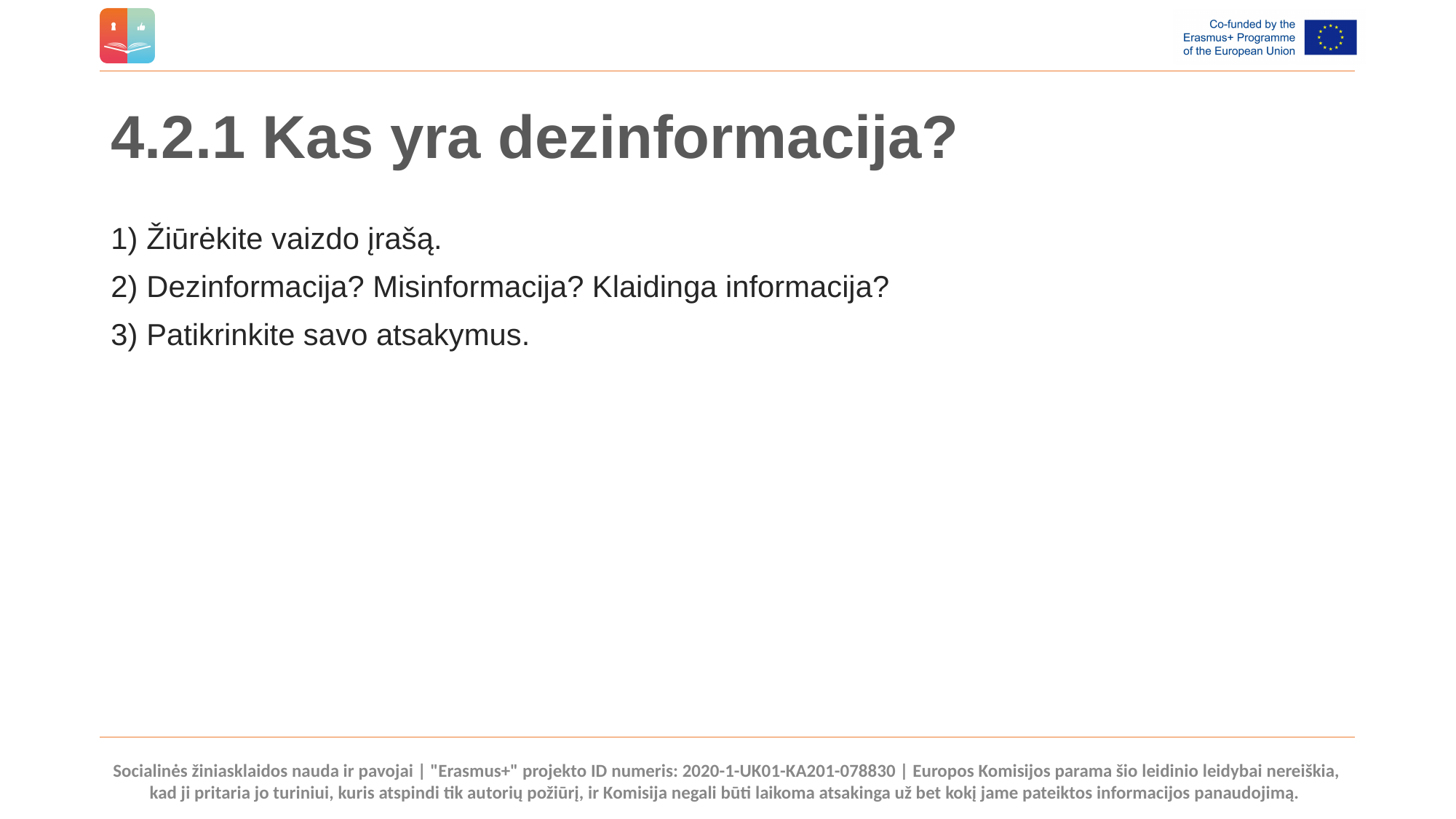

# 4.2.1 Kas yra dezinformacija?
 Žiūrėkite vaizdo įrašą.
 Dezinformacija? Misinformacija? Klaidinga informacija?
 Patikrinkite savo atsakymus.
Socialinės žiniasklaidos nauda ir pavojai | "Erasmus+" projekto ID numeris: 2020-1-UK01-KA201-078830 | Europos Komisijos parama šio leidinio leidybai nereiškia, kad ji pritaria jo turiniui, kuris atspindi tik autorių požiūrį, ir Komisija negali būti laikoma atsakinga už bet kokį jame pateiktos informacijos panaudojimą.